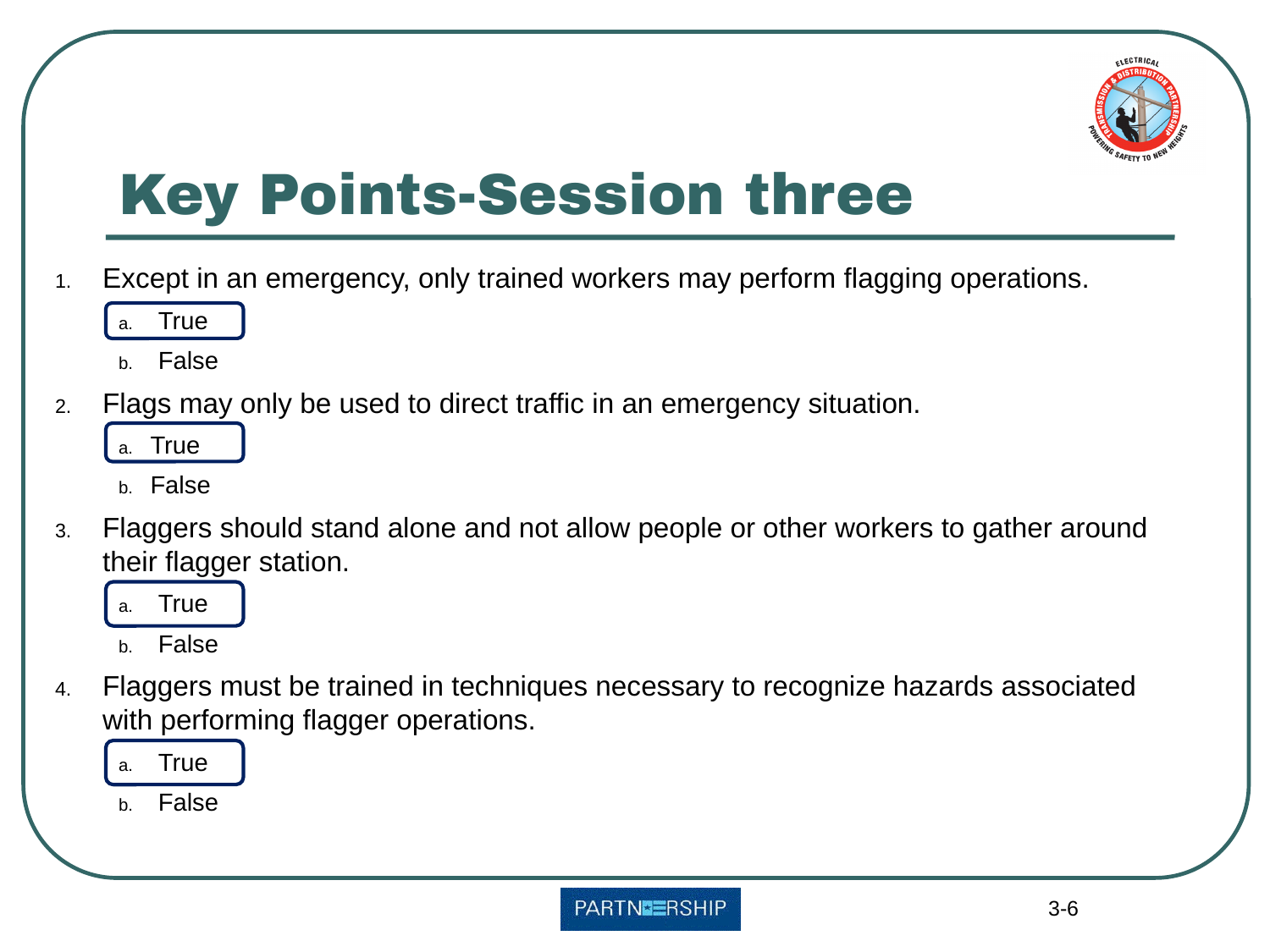

# Key Points-Session three
Except in an emergency, only trained workers may perform flagging operations.
True
False
Flags may only be used to direct traffic in an emergency situation.
True
False
Flaggers should stand alone and not allow people or other workers to gather around their flagger station.
True
False
Flaggers must be trained in techniques necessary to recognize hazards associated with performing flagger operations.
True
False

3-6